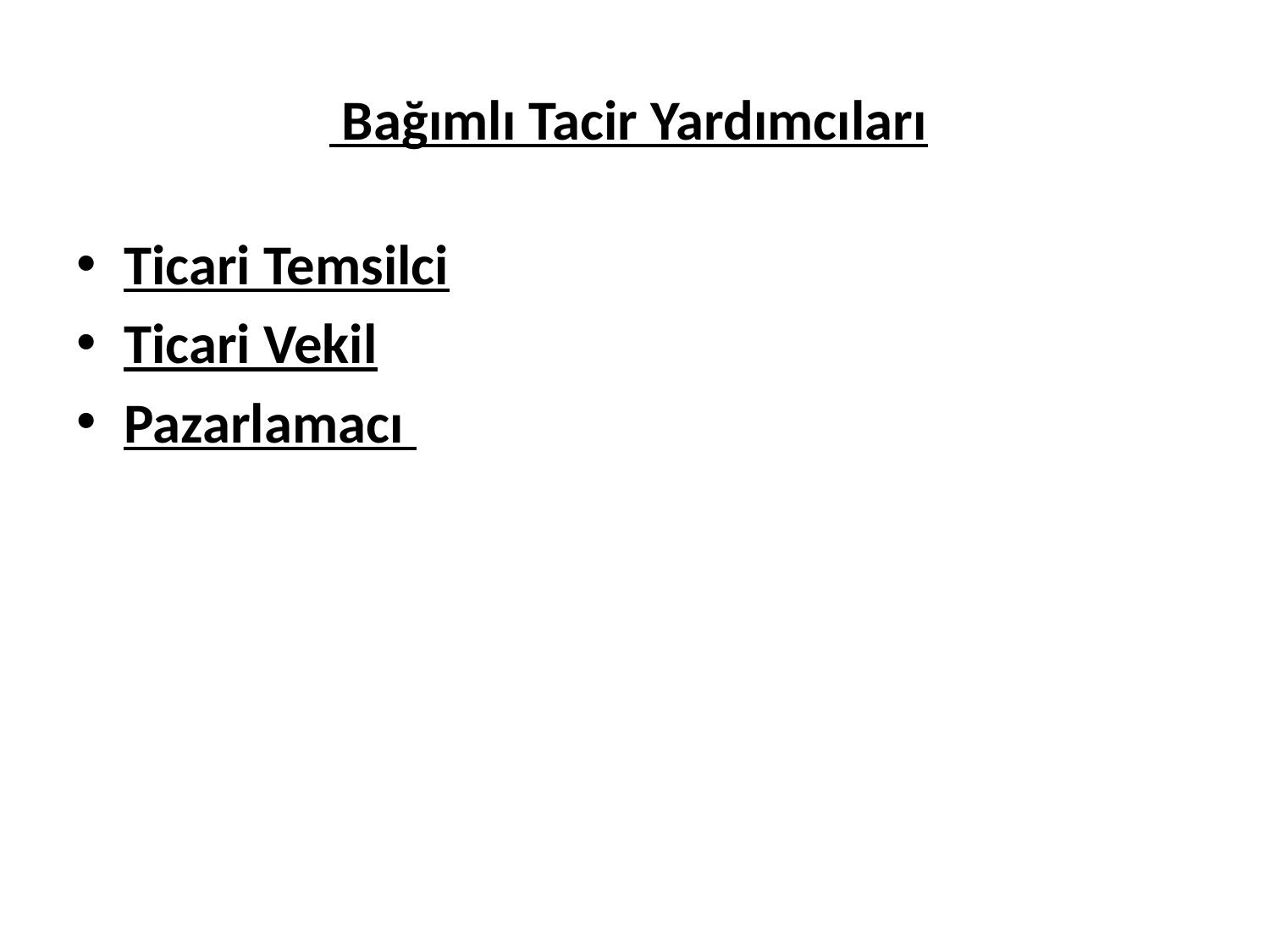

# Bağımlı Tacir Yardımcıları
Ticari Temsilci
Ticari Vekil
Pazarlamacı